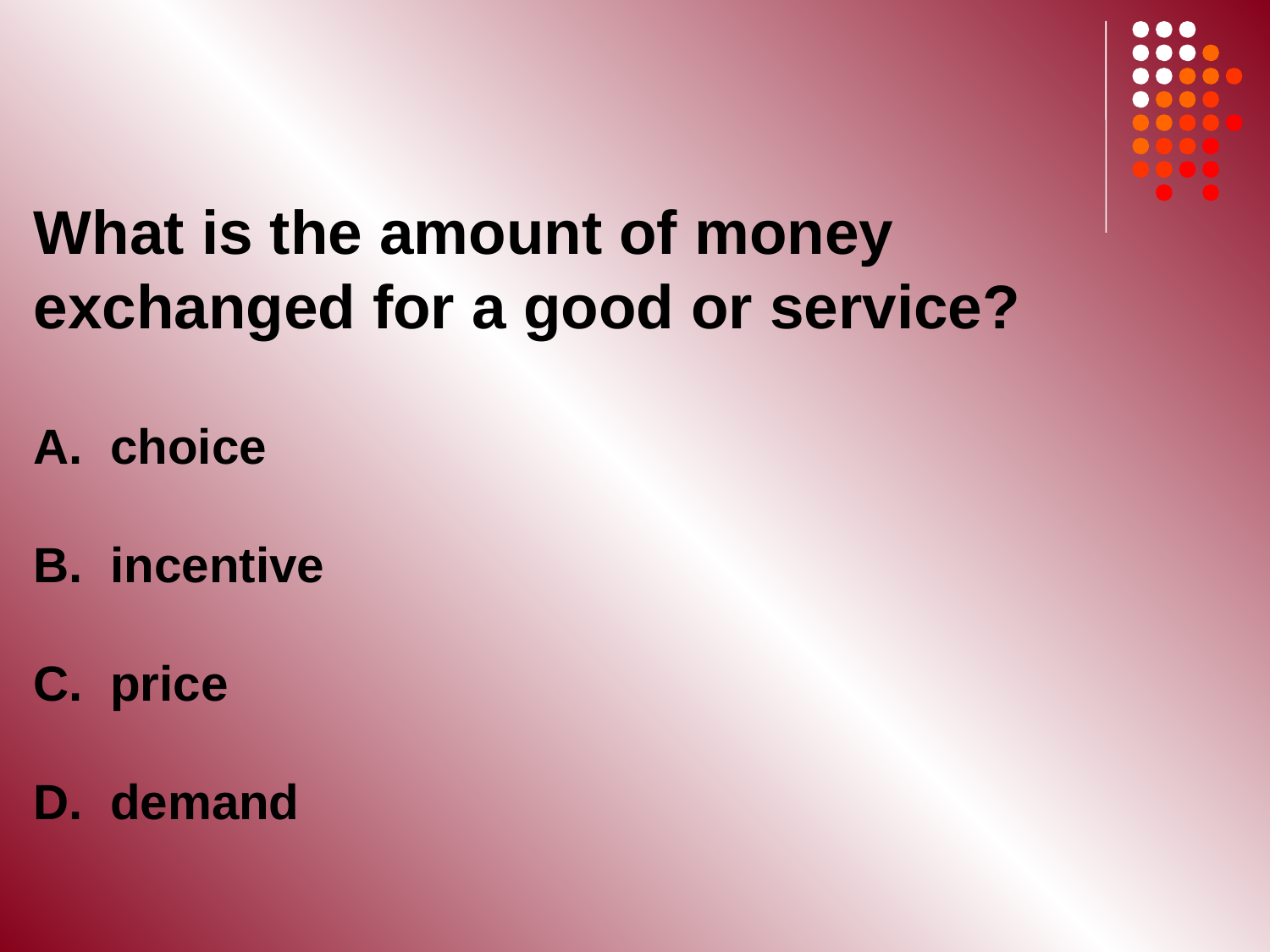

What is the amount of money exchanged for a good or service?
A.  choice
B.  incentive
C.  price
D.  demand